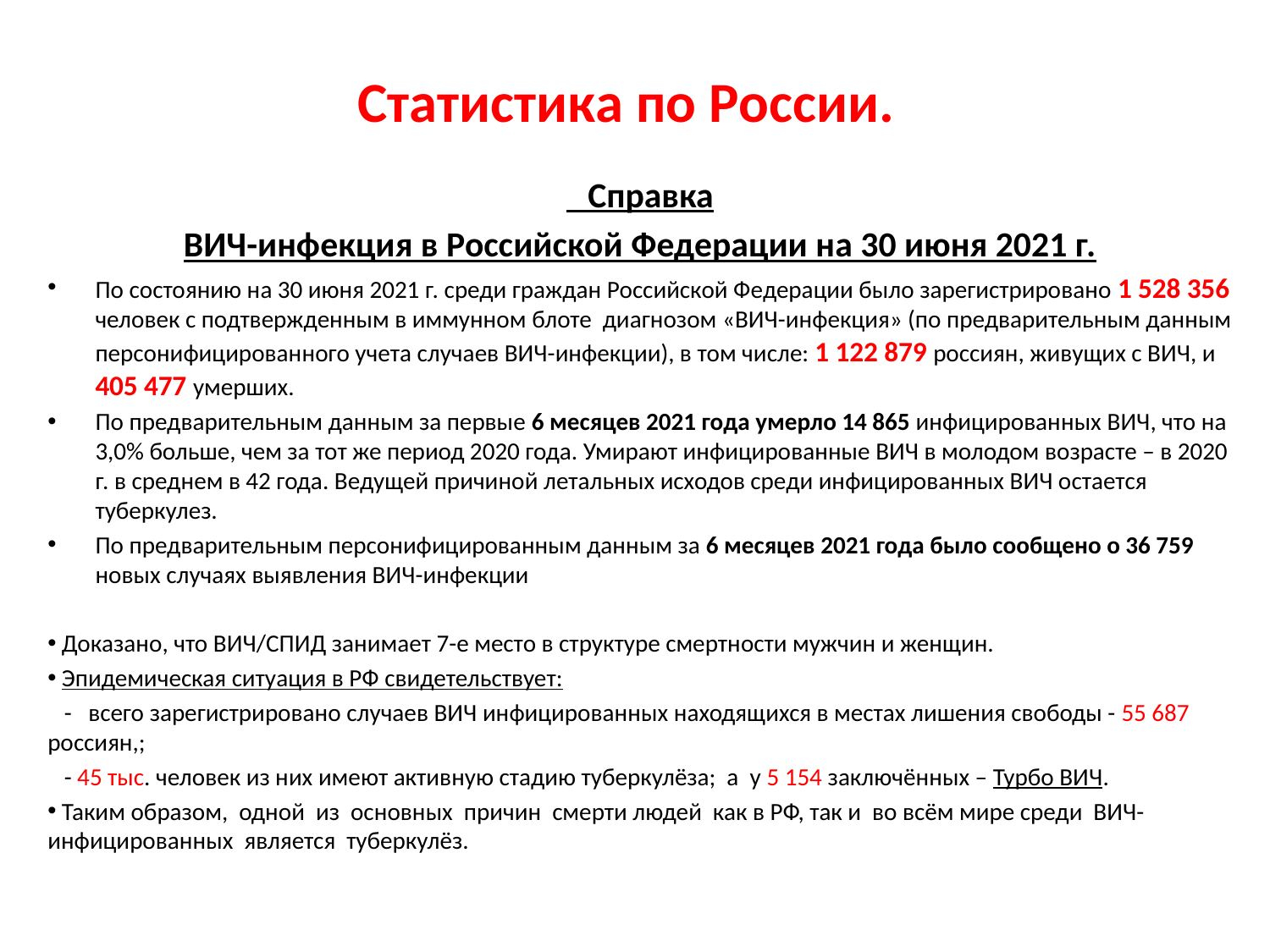

# Статистика по России.
   Справка
ВИЧ-инфекция в Российской Федерации на 30 июня 2021 г.
По состоянию на 30 июня 2021 г. среди граждан Российской Федерации было зарегистрировано 1 528 356 человек с подтвержденным в иммунном блоте  диагнозом «ВИЧ-инфекция» (по предварительным данным персонифицированного учета случаев ВИЧ-инфекции), в том числе: 1 122 879 россиян, живущих с ВИЧ, и 405 477 умерших.
По предварительным данным за первые 6 месяцев 2021 года умерло 14 865 инфицированных ВИЧ, что на 3,0% больше, чем за тот же период 2020 года. Умирают инфицированные ВИЧ в молодом возрасте – в 2020 г. в среднем в 42 года. Ведущей причиной летальных исходов среди инфицированных ВИЧ остается туберкулез.
По предварительным персонифицированным данным за 6 месяцев 2021 года было сообщено о 36 759 новых случаях выявления ВИЧ-инфекции

 Доказано, что ВИЧ/СПИД занимает 7-е место в структуре смертности мужчин и женщин.
 Эпидемическая ситуация в РФ свидетельствует:
   -   всего зарегистрировано случаев ВИЧ инфицированных находящихся в местах лишения свободы - 55 687 россиян,;
   - 45 тыс. человек из них имеют активную стадию туберкулёза;  а  у 5 154 заключённых – Турбо ВИЧ.
 Таким образом,  одной  из  основных  причин  смерти людей  как в РФ, так и  во всём мире среди  ВИЧ-инфицированных  является  туберкулёз.